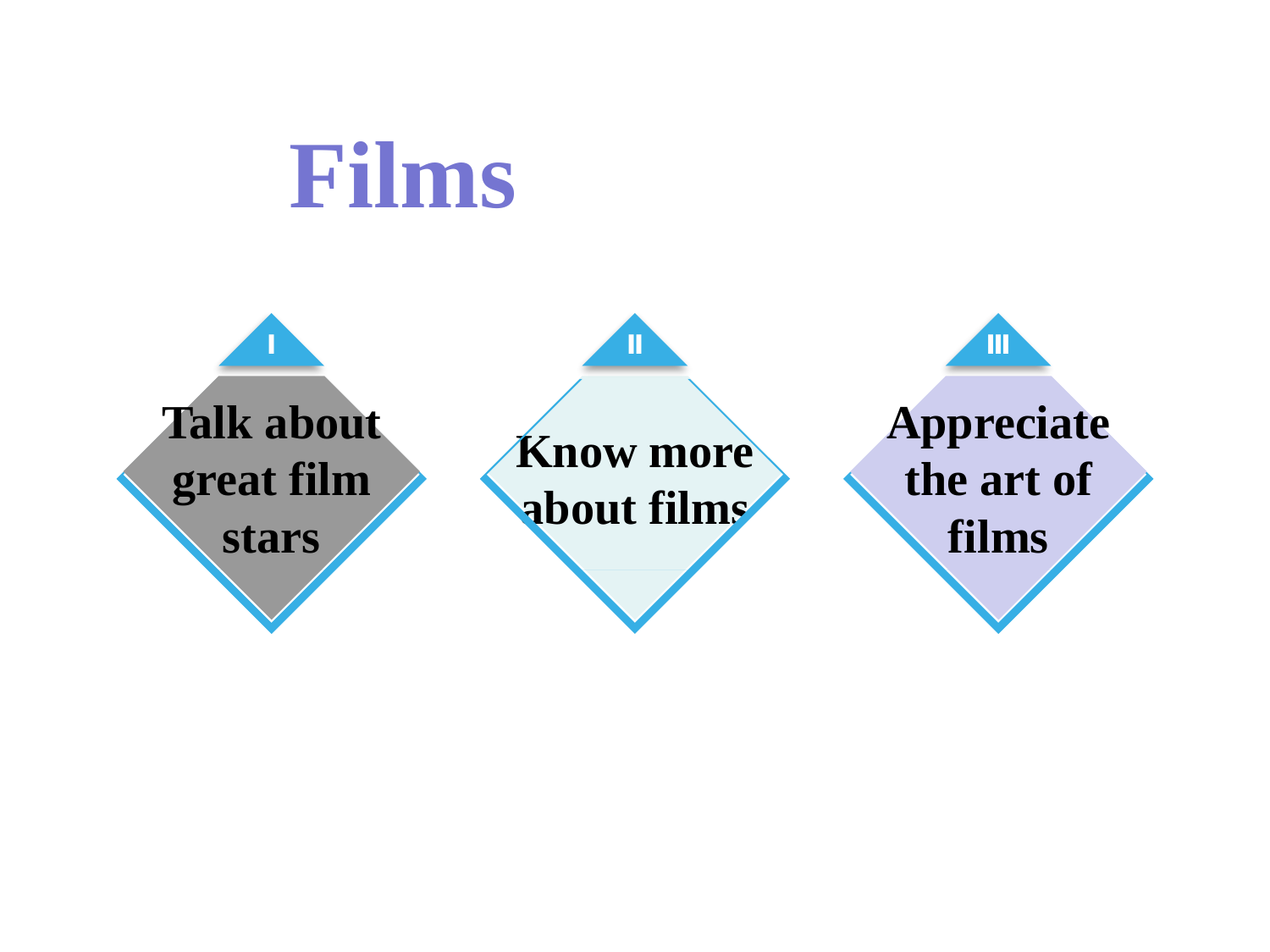

Films
Ⅰ
Know more about films

Ⅱ
Talk about great film stars

Ⅲ
Appreciate the art of films